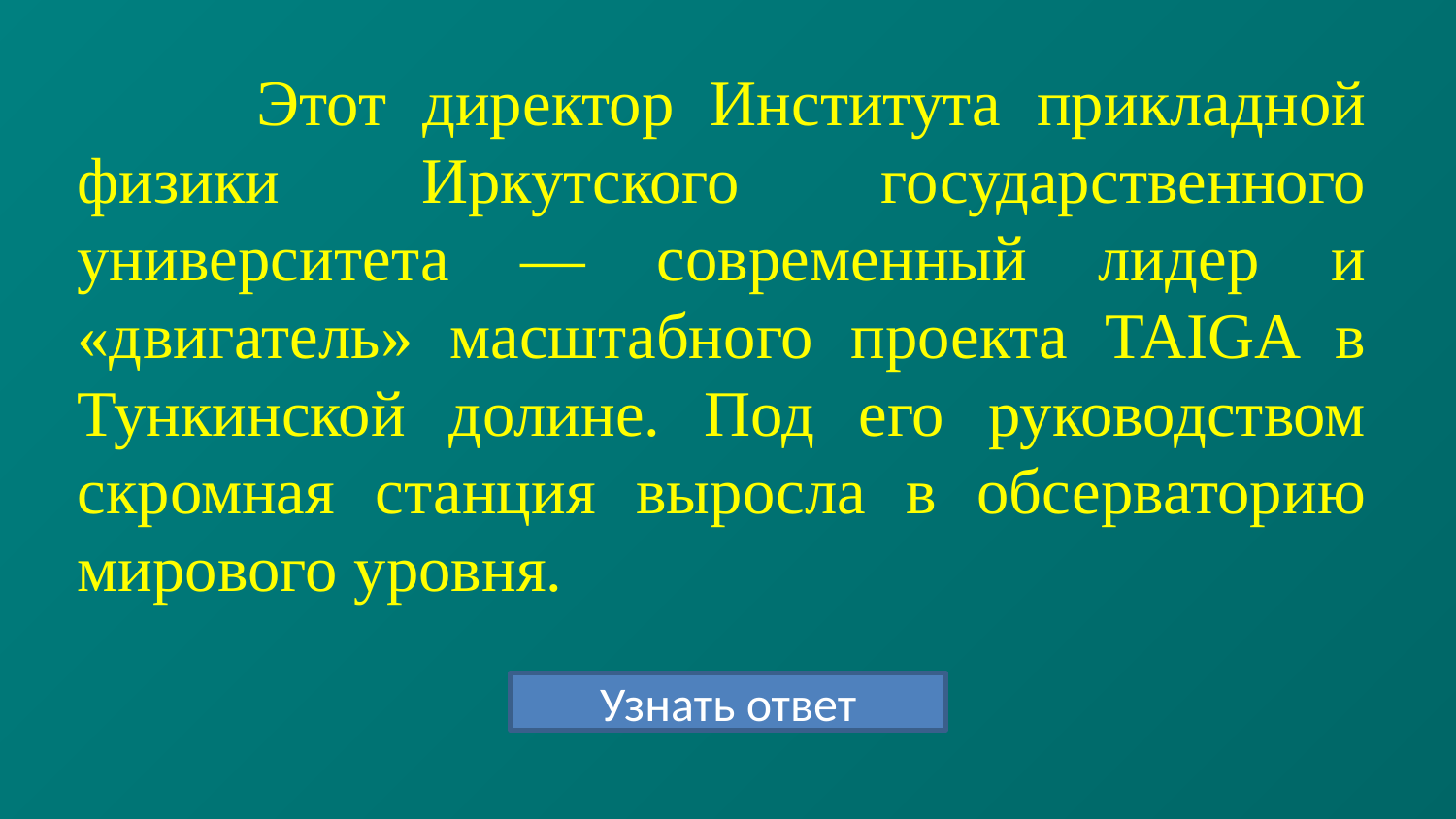

Этот директор Института прикладной физики Иркутского государственного университета — современный лидер и «двигатель» масштабного проекта TAIGA в Тункинской долине. Под его руководством скромная станция выросла в обсерваторию мирового уровня.